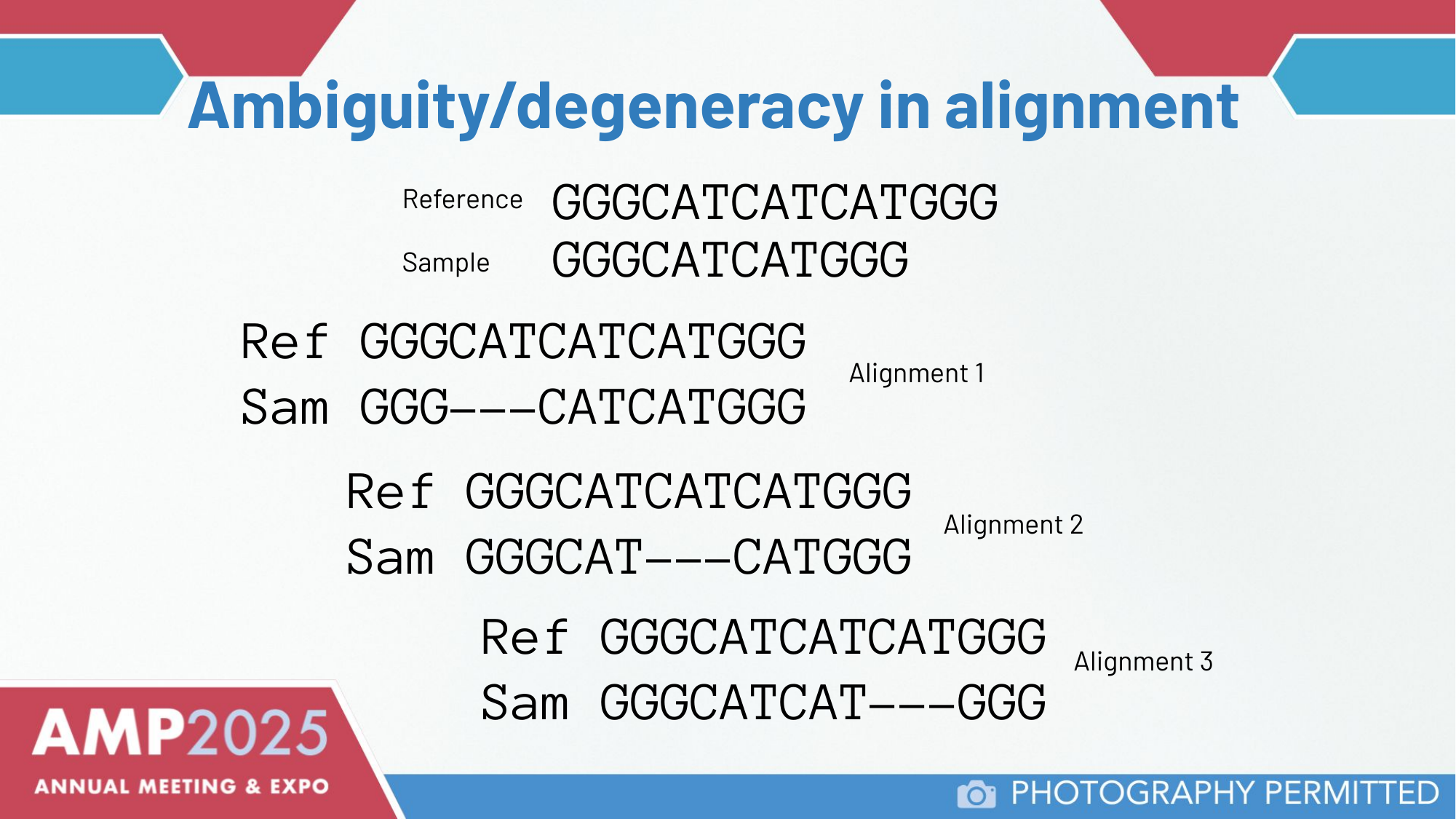

# Ambiguity/degeneracy in alignment
GGGCATCATCATGGG
Reference
GGGCATCATGGG

Sample
Ref GGGCATCATCATGGG
Sam GGG---CATCATGGG

Alignment 1
Ref GGGCATCATCATGGG
Sam GGGCAT---CATGGG

Alignment 2
Ref GGGCATCATCATGGG
Sam GGGCATCAT---GGG

Alignment 3